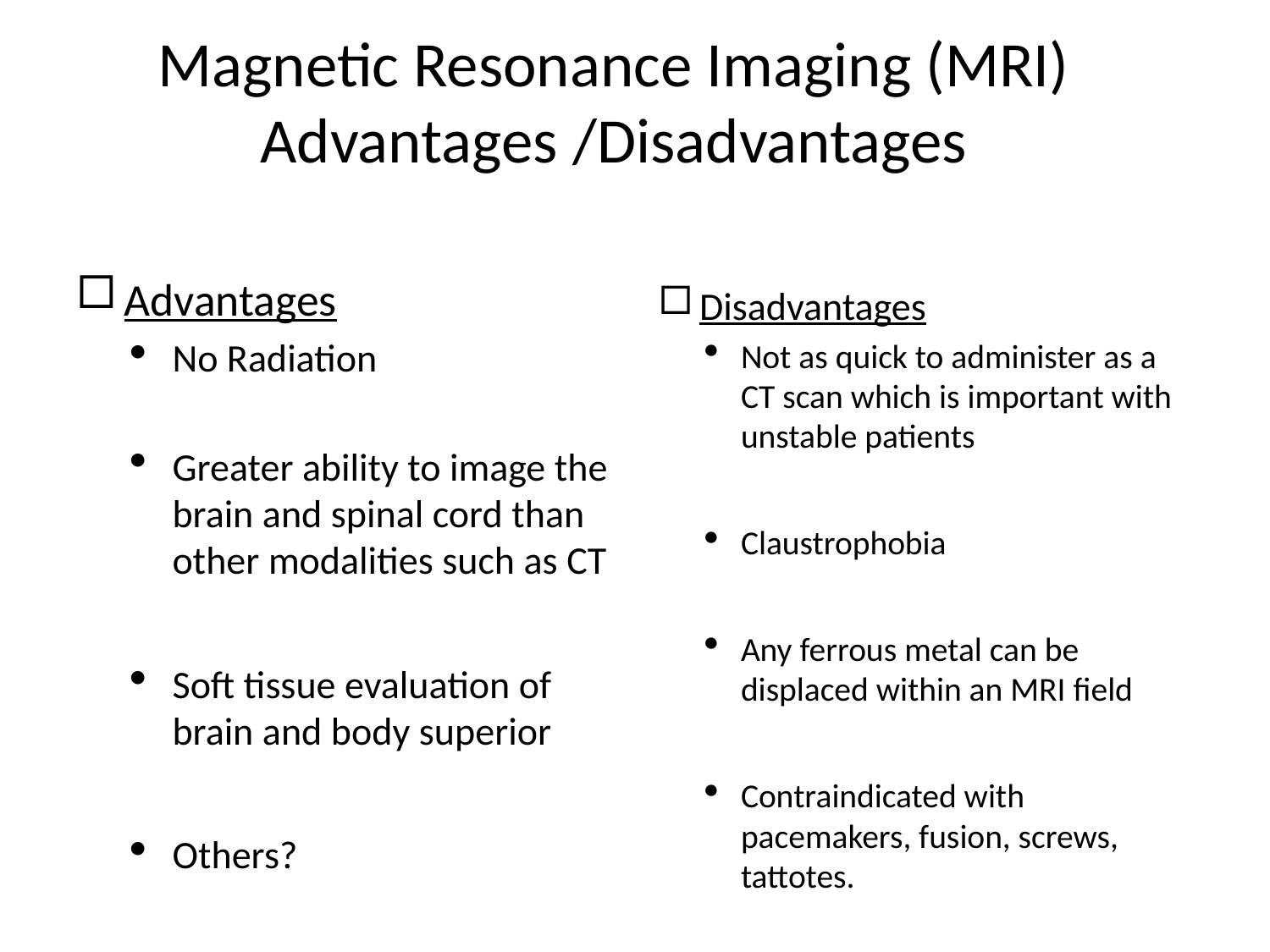

# Magnetic Resonance Imaging (MRI) Advantages /Disadvantages
Advantages
No Radiation

Greater ability to image the brain and spinal cord than other modalities such as CT

Soft tissue evaluation of brain and body superior

Others?

Disadvantages
Not as quick to administer as a CT scan which is important with unstable patients

Claustrophobia

Any ferrous metal can be displaced within an MRI field

Contraindicated with pacemakers, fusion, screws, tattotes.